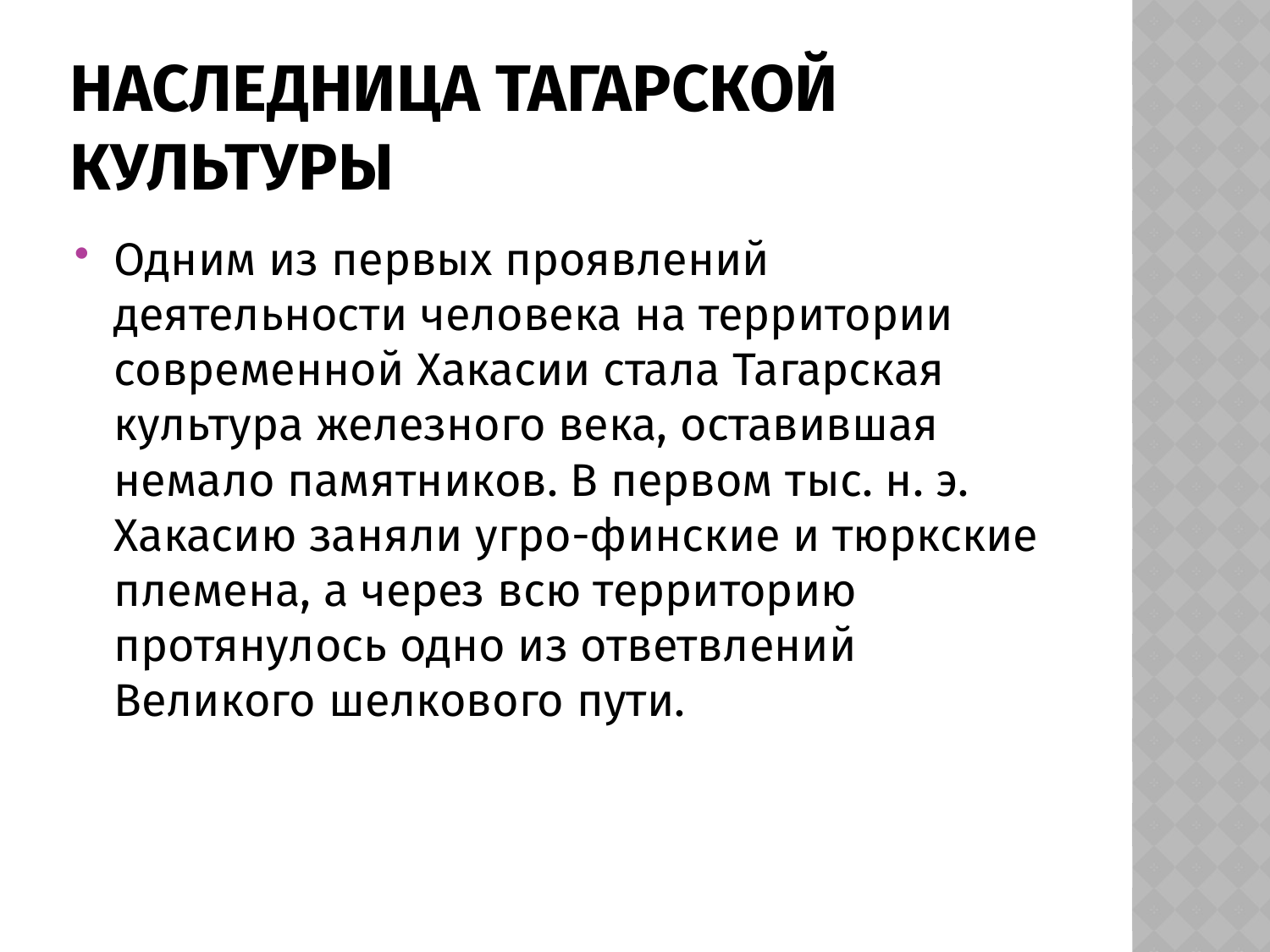

# НАСЛЕДНИЦА ТАГАРСКОЙ КУЛЬТУРЫ
Одним из первых проявлений деятельности человека на территории современной Хакасии стала Тагарская культура железного века, оставившая немало памятников. В первом тыс. н. э. Хакасию заняли угро-финские и тюркские племена, а через всю территорию протянулось одно из ответвлений Великого шелкового пути.